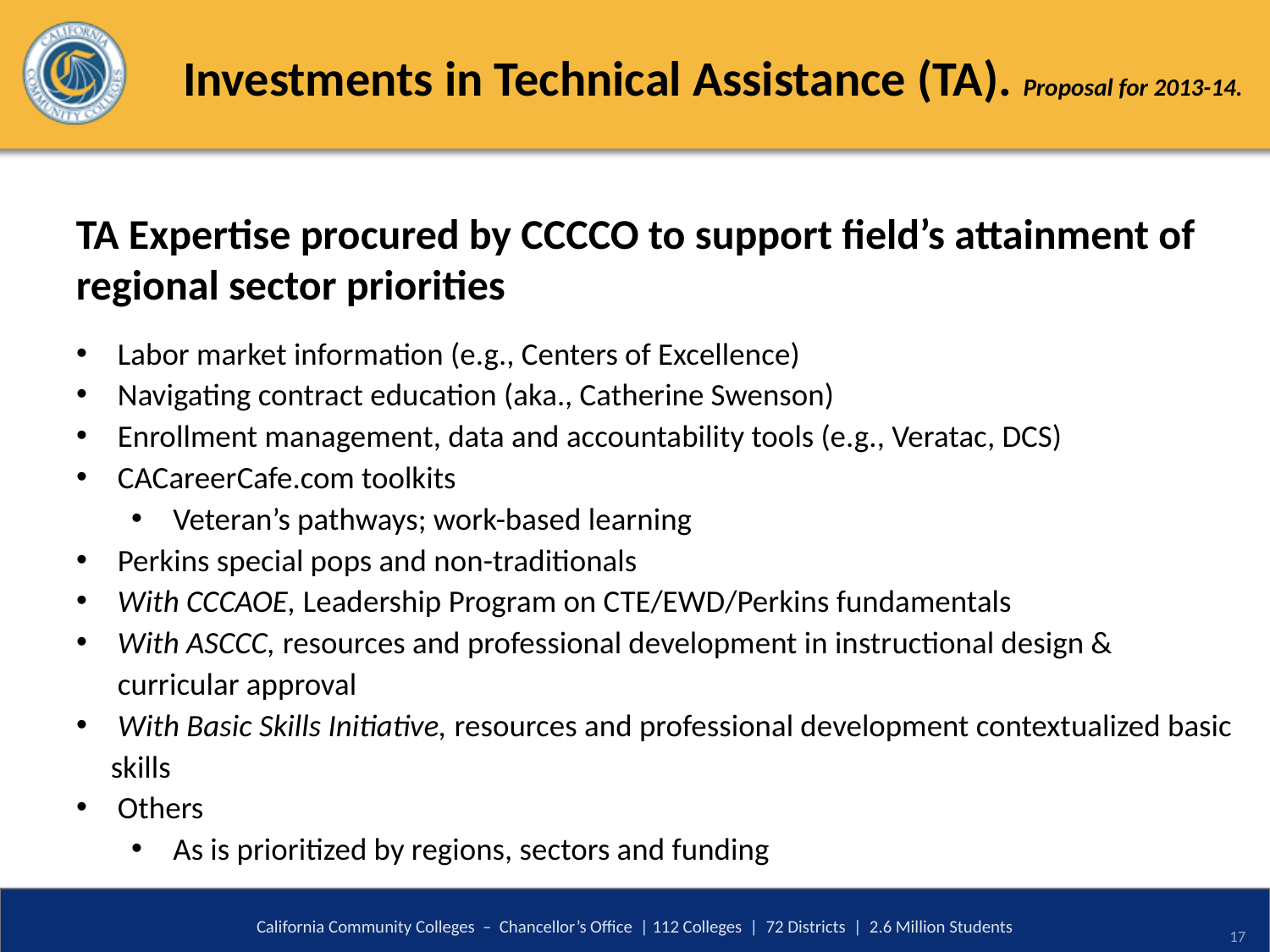

# Investments in Technical Assistance (TA). Proposal for 2013-14.
TA Expertise procured by CCCCO to support field’s attainment of regional sector priorities
Labor market information (e.g., Centers of Excellence)
Navigating contract education (aka., Catherine Swenson)
Enrollment management, data and accountability tools (e.g., Veratac, DCS)
CACareerCafe.com toolkits
Veteran’s pathways; work-based learning
Perkins special pops and non-traditionals
With CCCAOE, Leadership Program on CTE/EWD/Perkins fundamentals
With ASCCC, resources and professional development in instructional design & curricular approval
 With Basic Skills Initiative, resources and professional development contextualized basic skills
Others
As is prioritized by regions, sectors and funding

California Community Colleges  –  Chancellor’s Office  | 112 Colleges  |  72 Districts  |  2.6 Million Students